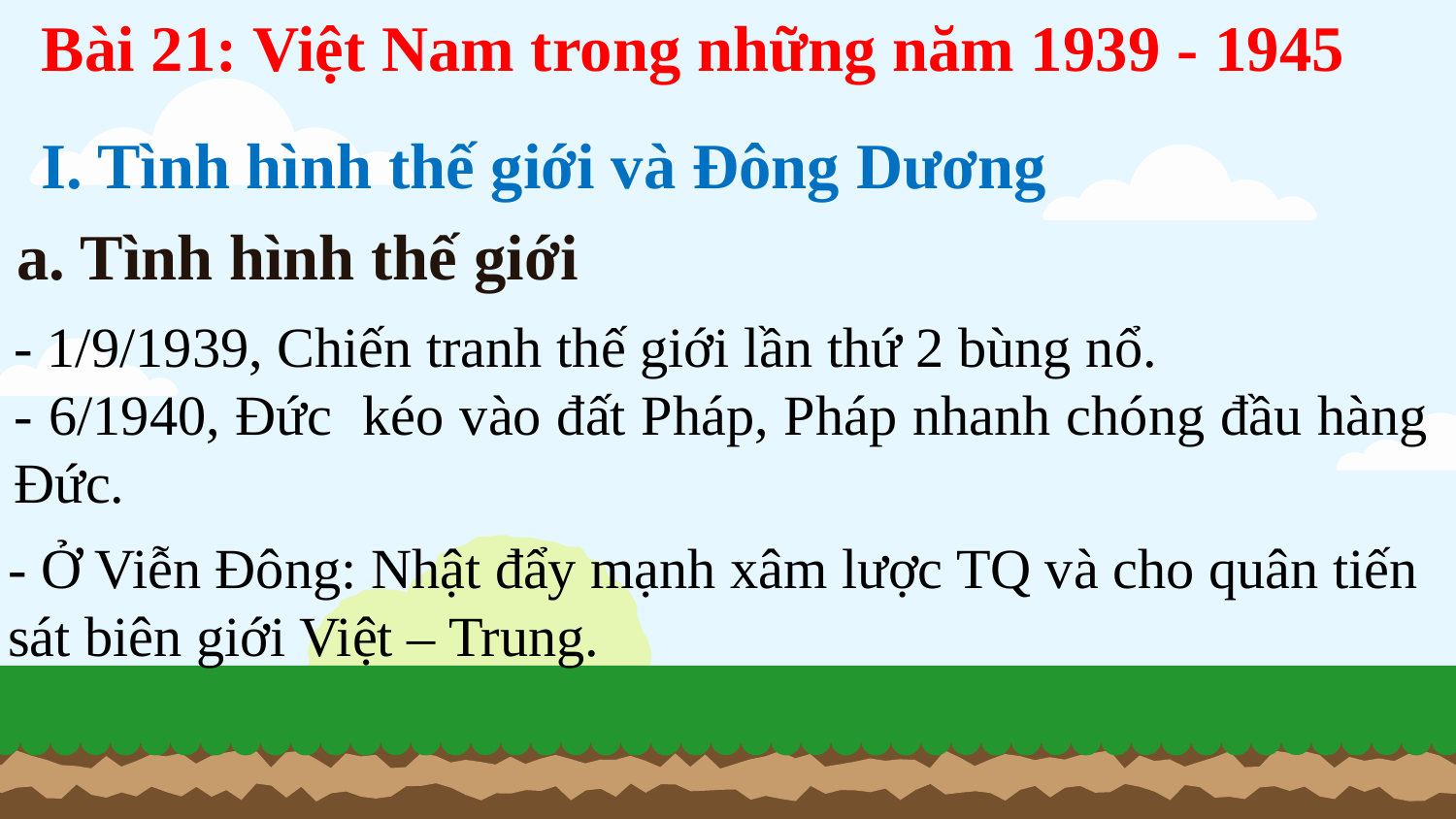

Bài 21: Việt Nam trong những năm 1939 - 1945
I. Tình hình thế giới và Đông Dương
a. Tình hình thế giới
- 1/9/1939, Chiến tranh thế giới lần thứ 2 bùng nổ.
- 6/1940, Đức  kéo vào đất Pháp, Pháp nhanh chóng đầu hàng Đức.
- Ở Viễn Đông: Nhật đẩy mạnh xâm lược TQ và cho quân tiến sát biên giới Việt – Trung.